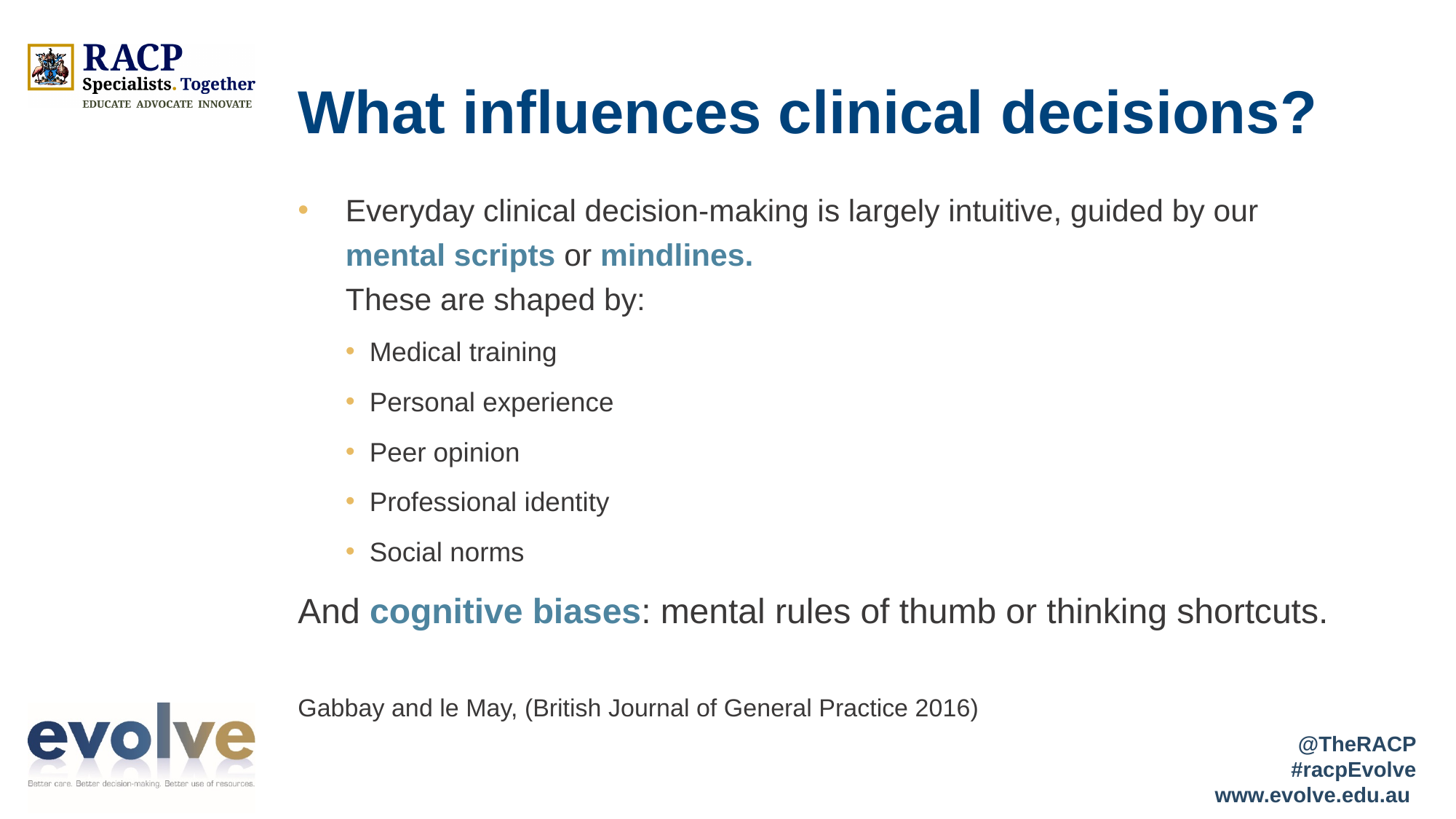

# What influences clinical decisions?
Everyday clinical decision-making is largely intuitive, guided by our mental scripts or mindlines.
These are shaped by:
Medical training
Personal experience
Peer opinion
Professional identity
Social norms
And cognitive biases: mental rules of thumb or thinking shortcuts.
Gabbay and le May, (British Journal of General Practice 2016)